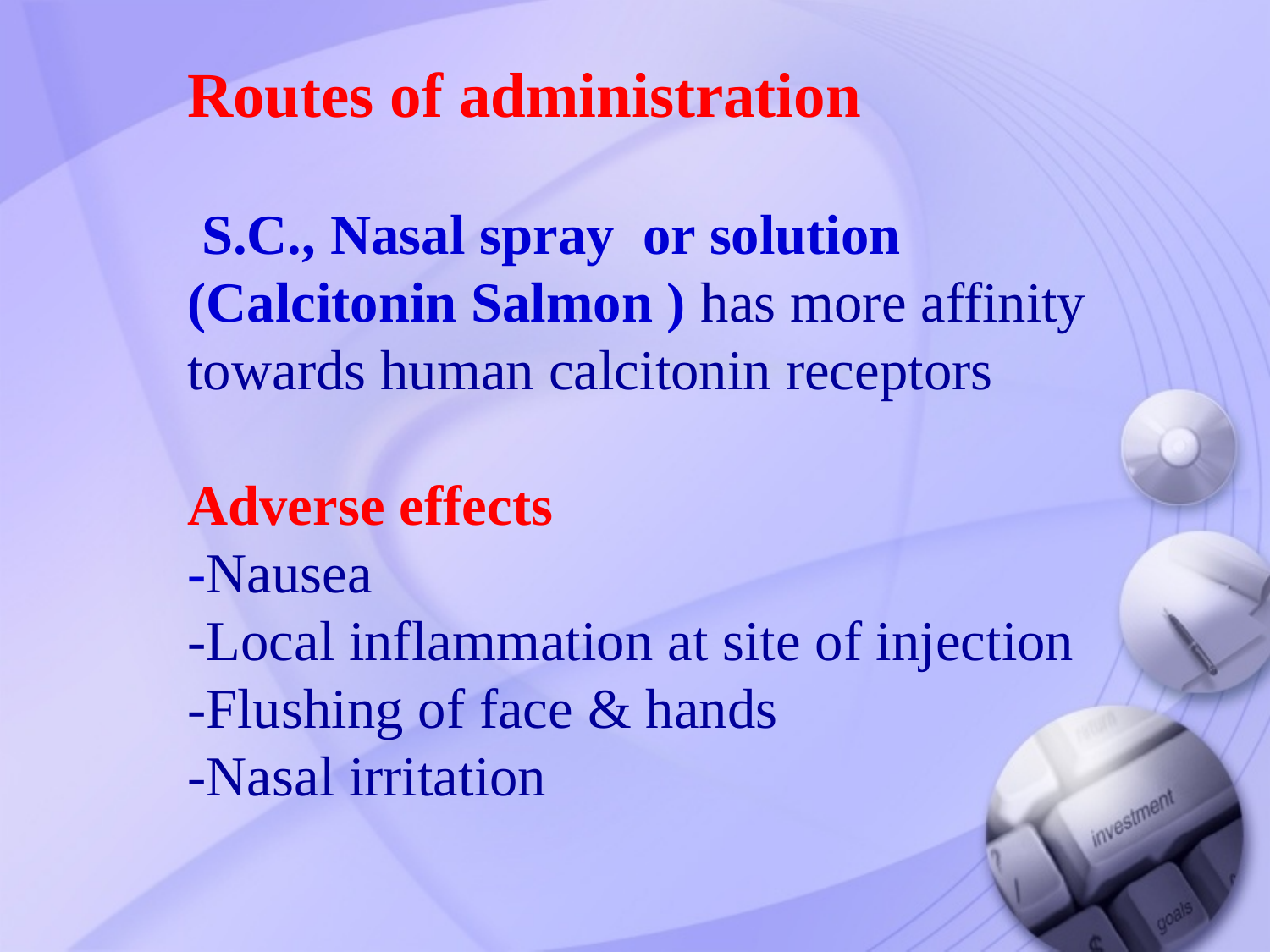

# Routes of administration S.C., Nasal spray  or solution (Calcitonin Salmon ) has more affinity towards human calcitonin receptors Adverse effects -Nausea -Local inflammation at site of injection -Flushing of face & hands -Nasal irritation